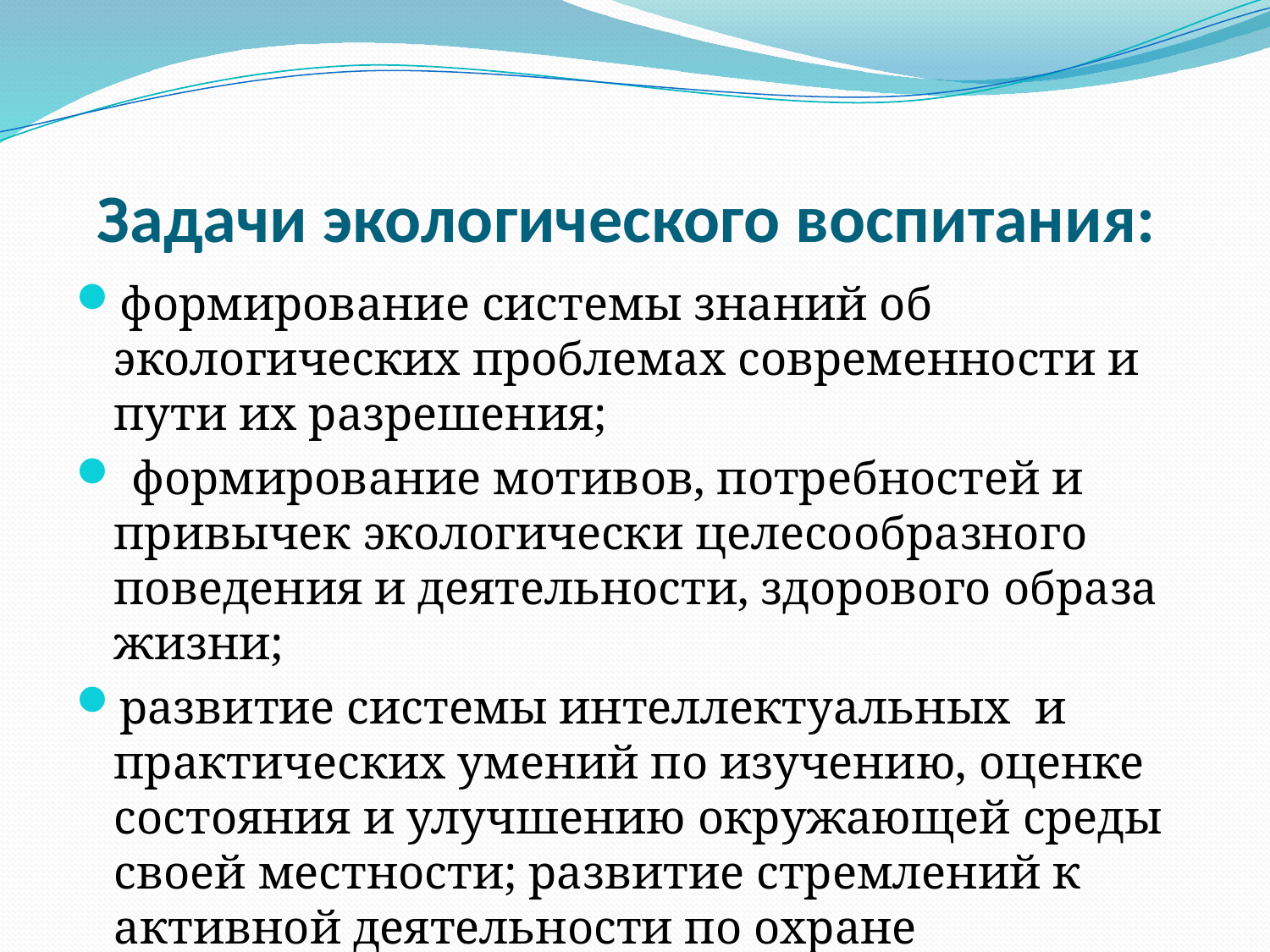

# Задачи экологического воспитания:
формирование системы знаний об экологических проблемах современности и пути их разрешения;
 формирование мотивов, потребностей и привычек экологически целесообразного поведения и деятельности, здорового образа жизни;
развитие системы интеллектуальных  и практических умений по изучению, оценке состояния и улучшению окружающей среды своей местности; развитие стремлений к активной деятельности по охране окружающей среды.